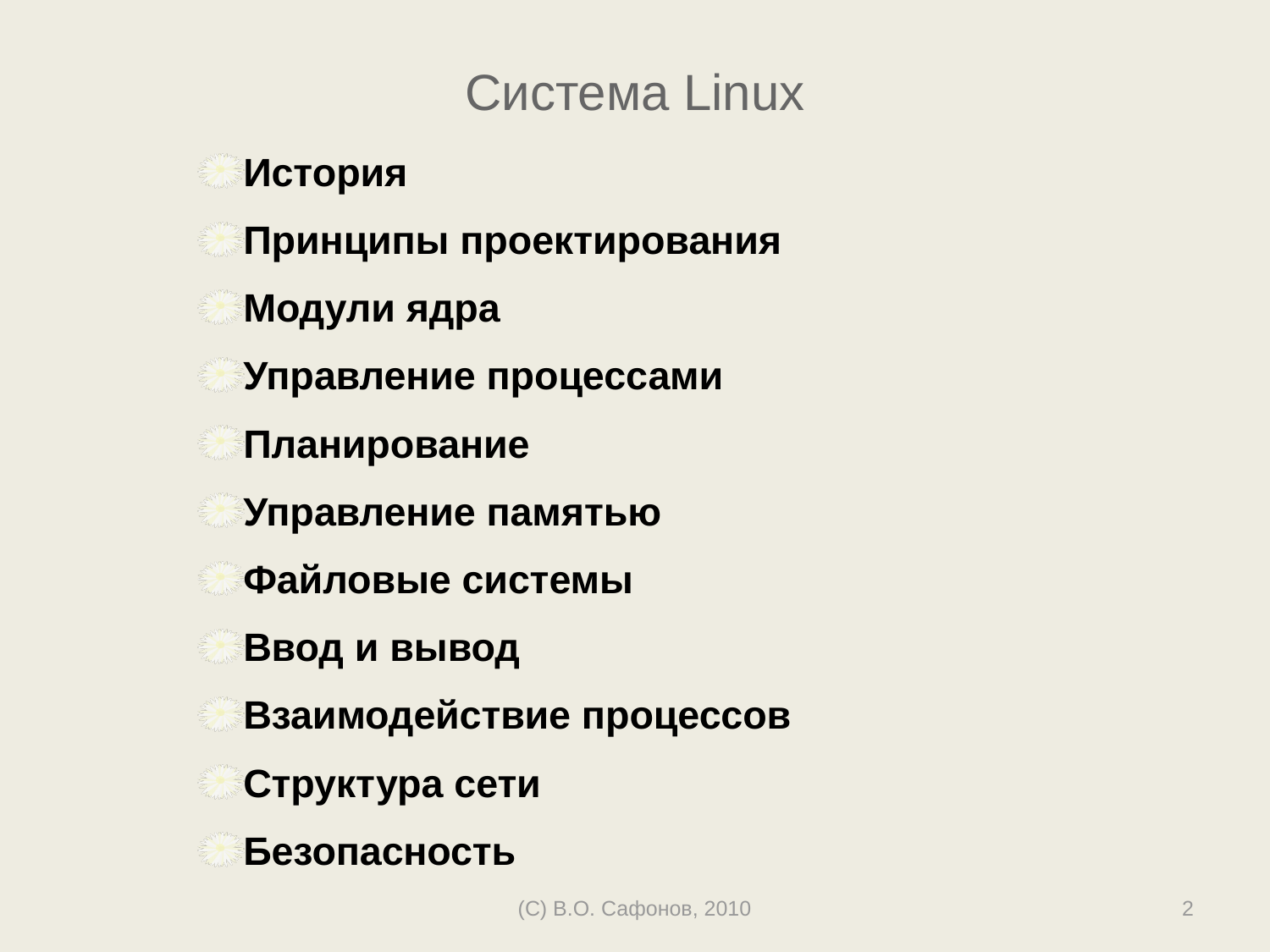

# Система Linux
История
Принципы проектирования
Модули ядра
Управление процессами
Планирование
Управление памятью
Файловые системы
Ввод и вывод
Взаимодействие процессов
Структура сети
Безопасность
(C) В.О. Сафонов, 2010
2